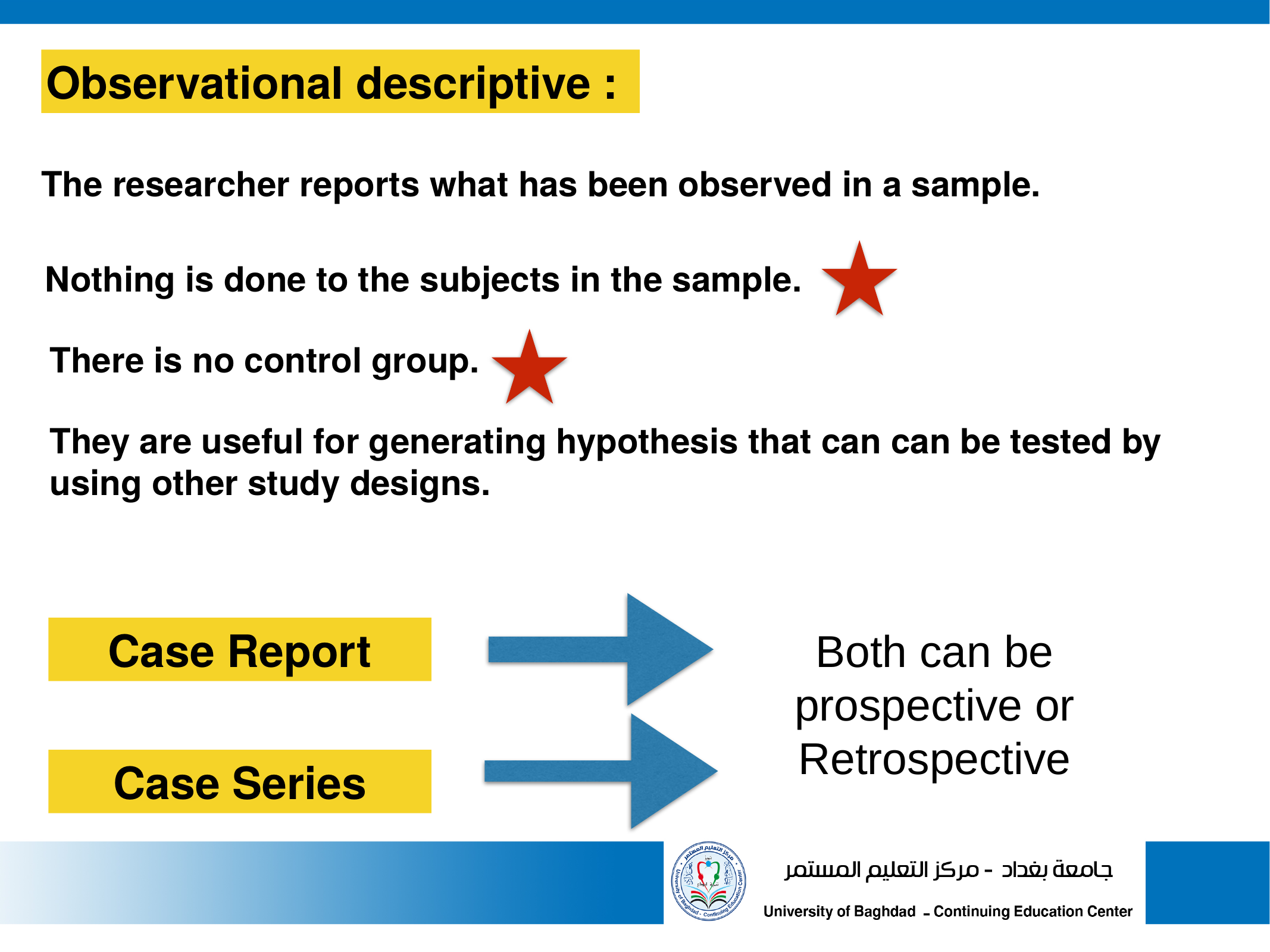

Observational descriptive :
The researcher reports what has been observed in a sample.

Nothing is done to the subjects in the sample.

There is no control group.
They are useful for generating hypothesis that can can be tested by using other study designs.

Case Report
Both can be prospective or Retrospective

Case Series